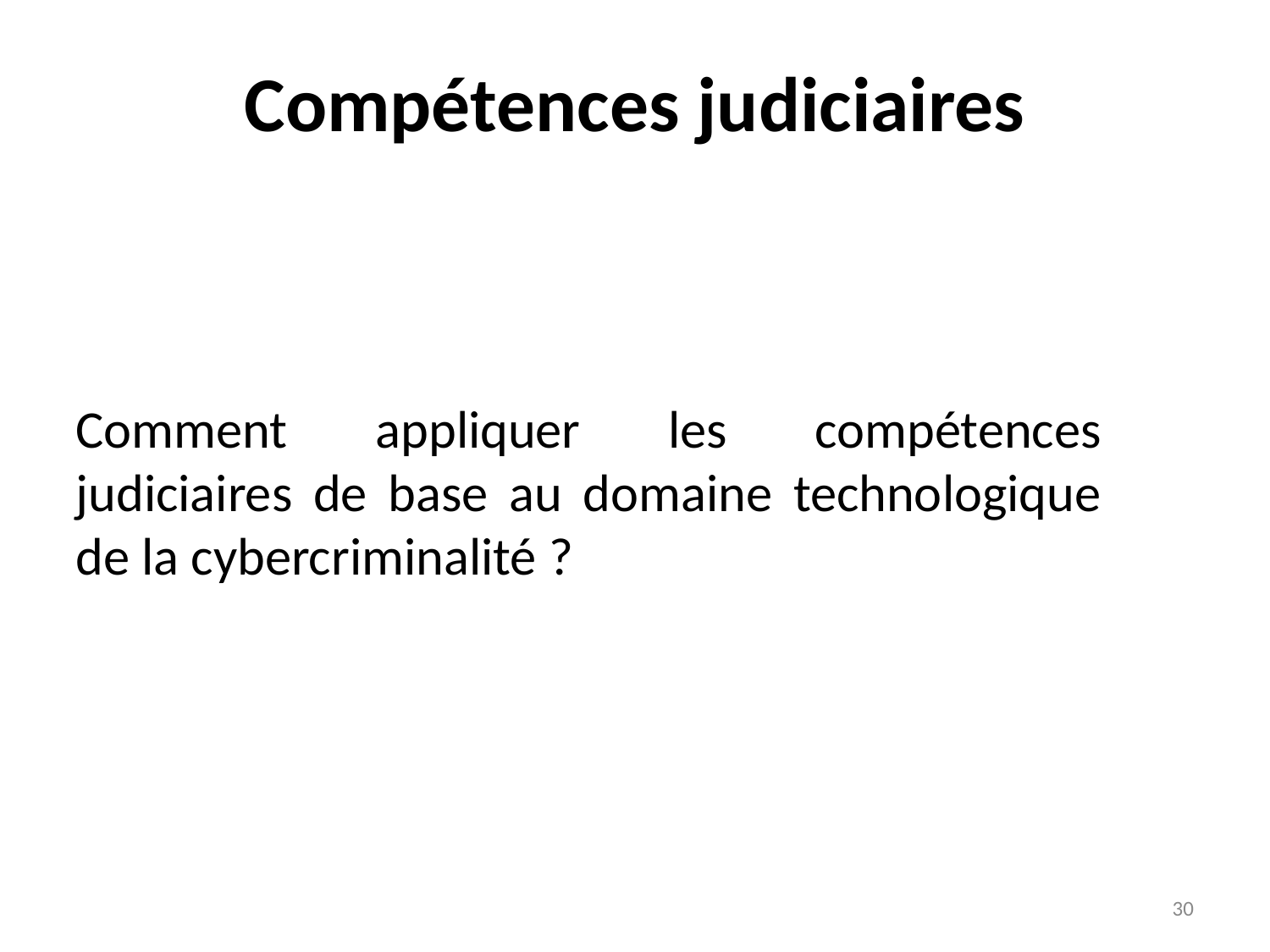

# Compétences judiciaires

Comment appliquer les compétences judiciaires de base au domaine technologique de la cybercriminalité ?
30